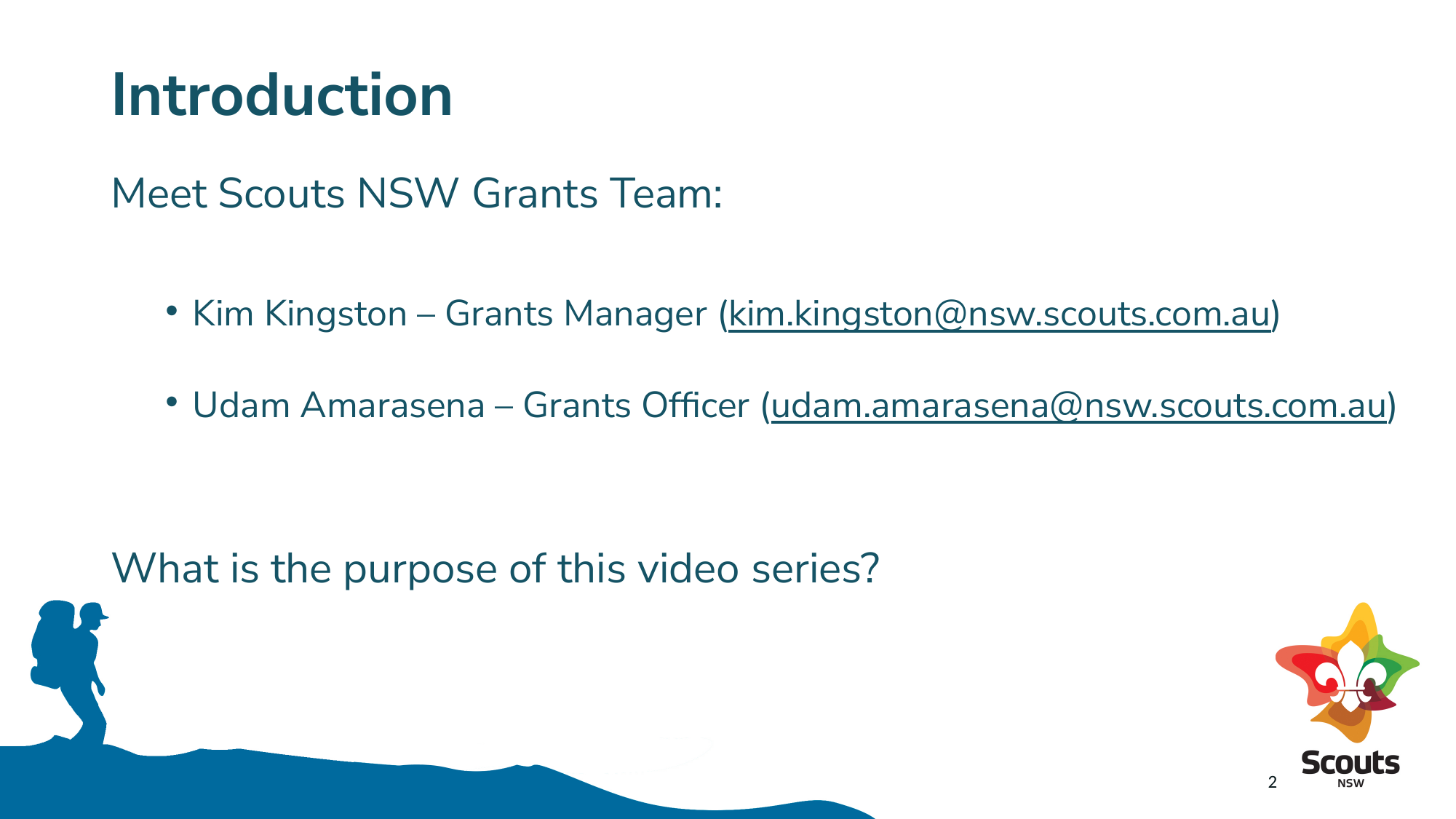

# Introduction
Meet Scouts NSW Grants Team:
Kim Kingston – Grants Manager (kim.kingston@nsw.scouts.com.au)
Udam Amarasena – Grants Officer (udam.amarasena@nsw.scouts.com.au)
What is the purpose of this video series?

2